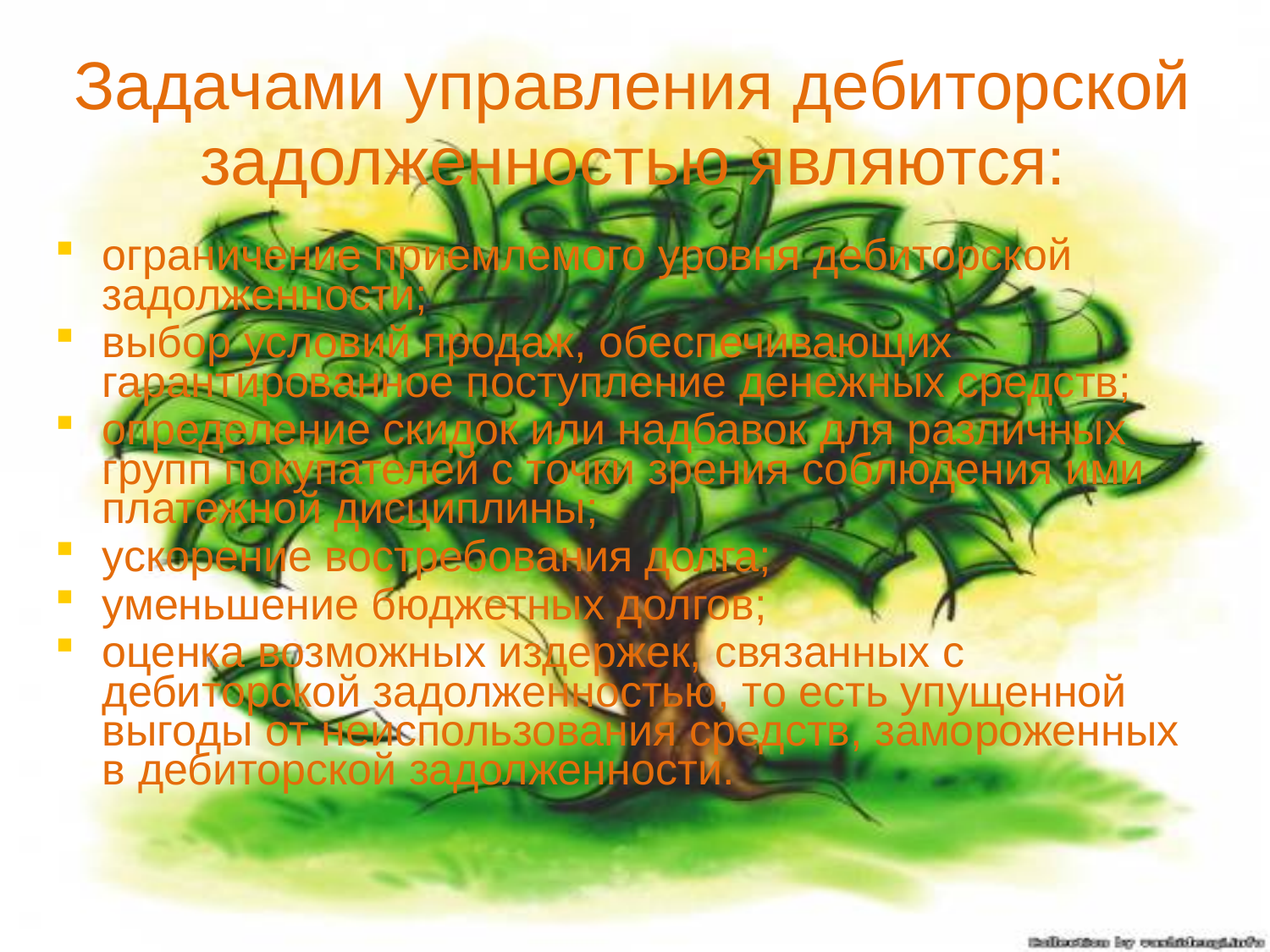

Задачами управления дебиторской задолженностью являются:
ограничение приемлемого уровня дебиторской задолженности;
выбор условий продаж, обеспечивающих гарантированное поступление денежных средств;
определение скидок или надбавок для различных групп покупателей с точки зрения соблюдения ими платежной дисциплины;
ускорение востребования долга;
уменьшение бюджетных долгов;
оценка возможных издержек, связанных с дебиторской задолженностью, то есть упущенной выгоды от неиспользования средств, замороженных в дебиторской задолженности.